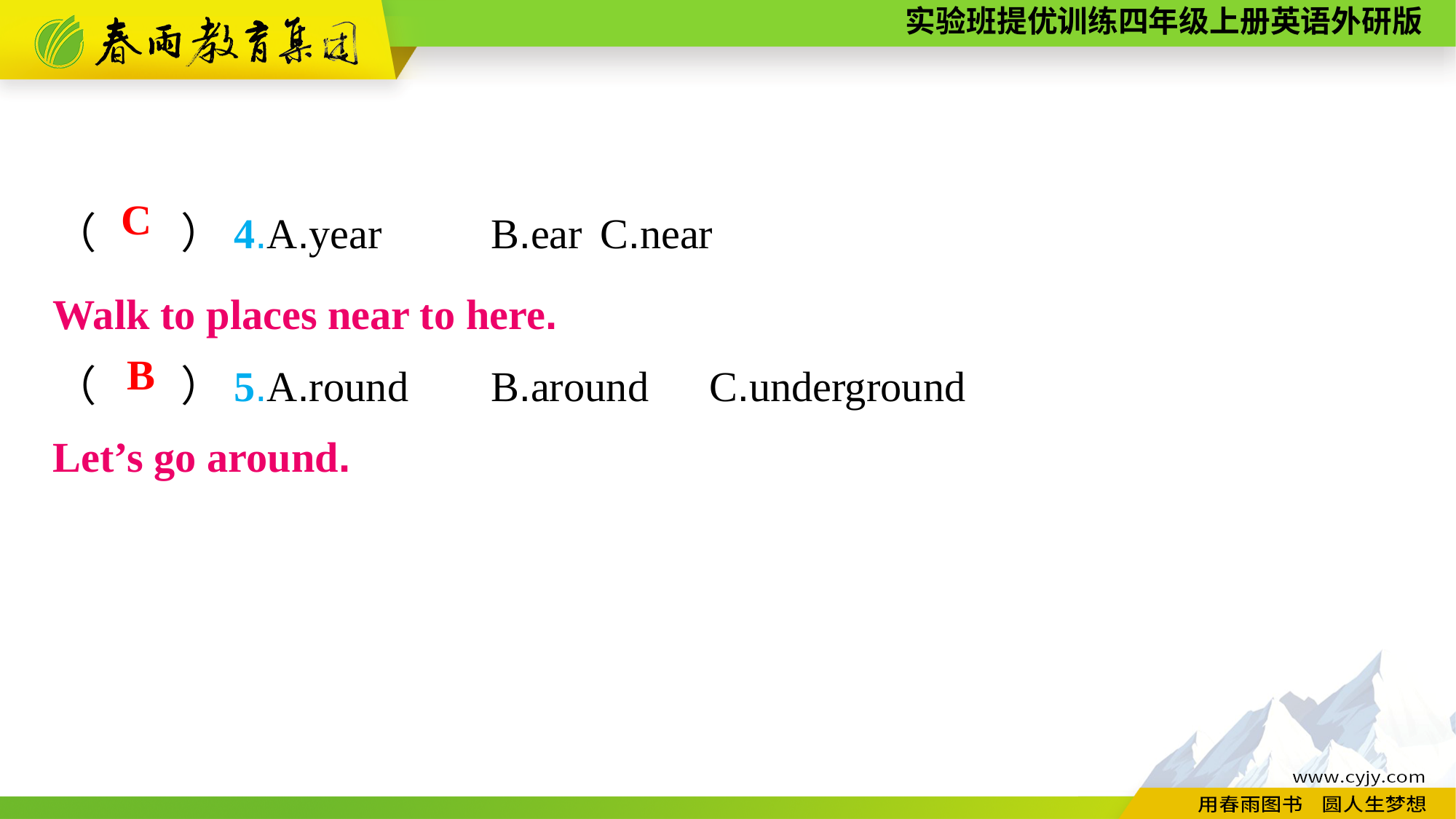

（　　）4.A.year	B.ear	C.near

（　　）5.A.round	B.around	C.underground
C
Walk to places near to here.
B
Let’s go around.